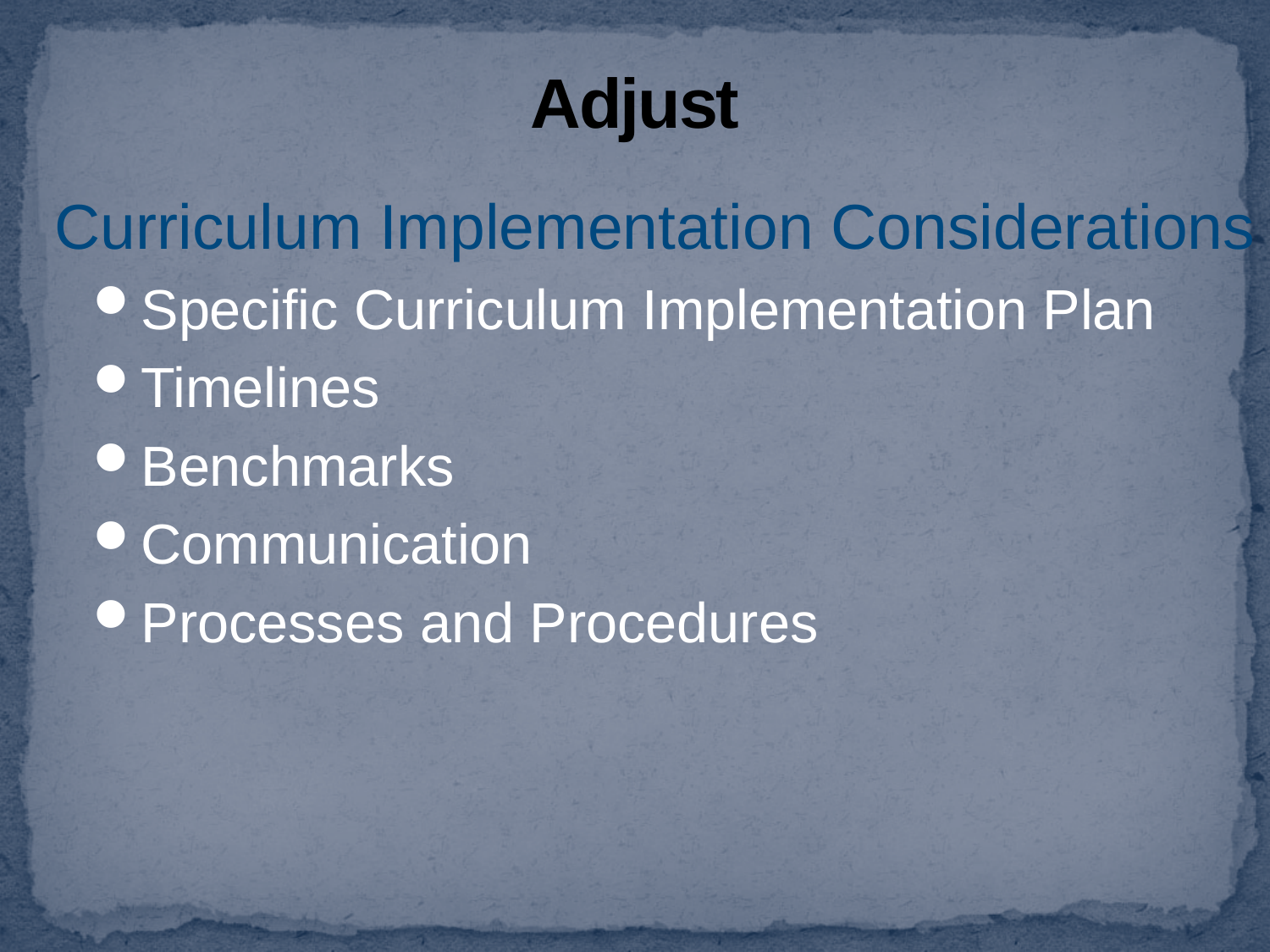

# Adjust
Curriculum Implementation Considerations
Specific Curriculum Implementation Plan
Timelines
Benchmarks
Communication
Processes and Procedures